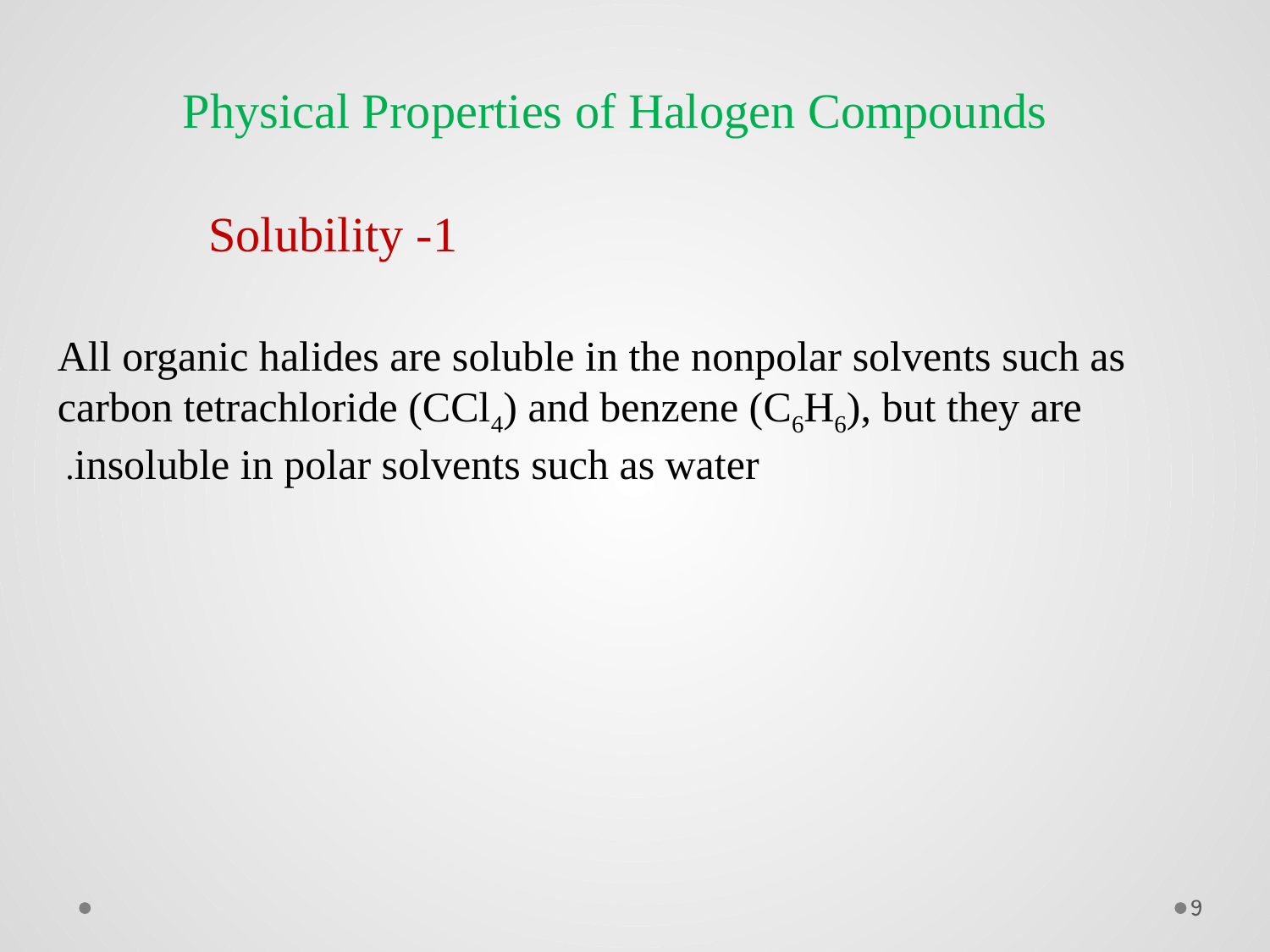

Physical Properties of Halogen Compounds
1- Solubility

All organic halides are soluble in the nonpolar solvents such as carbon tetrachloride (CCl4) and benzene (C6H6), but they are insoluble in polar solvents such as water.
9